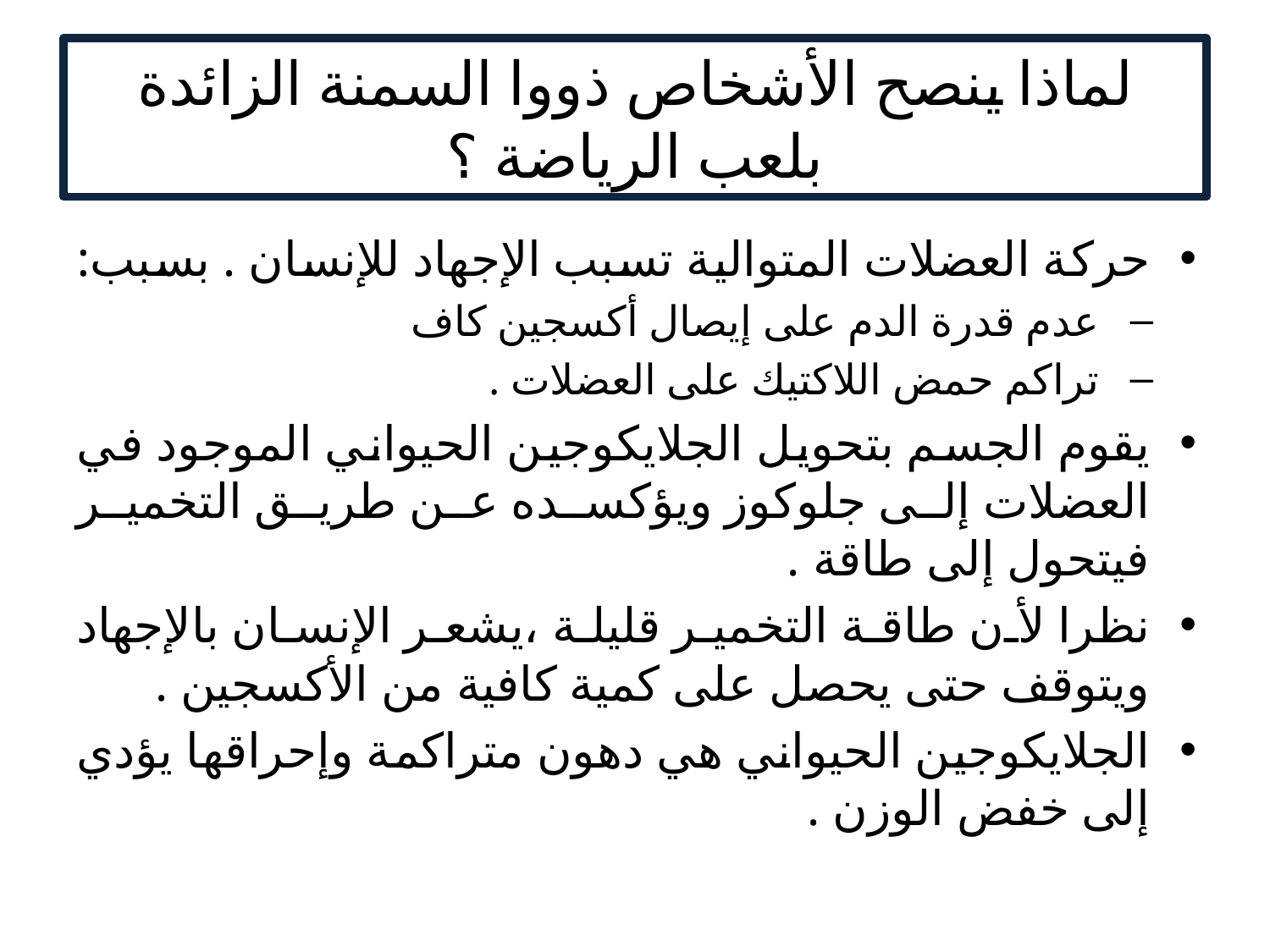

# لماذا ينصح الأشخاص ذووا السمنة الزائدة بلعب الرياضة ؟
حركة العضلات المتوالية تسبب الإجهاد للإنسان . بسبب:
عدم قدرة الدم على إيصال أكسجين كاف
تراكم حمض اللاكتيك على العضلات .
يقوم الجسم بتحويل الجلايكوجين الحيواني الموجود في العضلات إلى جلوكوز ويؤكسده عن طريق التخمير فيتحول إلى طاقة .
نظرا لأن طاقة التخمير قليلة ،يشعر الإنسان بالإجهاد ويتوقف حتى يحصل على كمية كافية من الأكسجين .
الجلايكوجين الحيواني هي دهون متراكمة وإحراقها يؤدي إلى خفض الوزن .